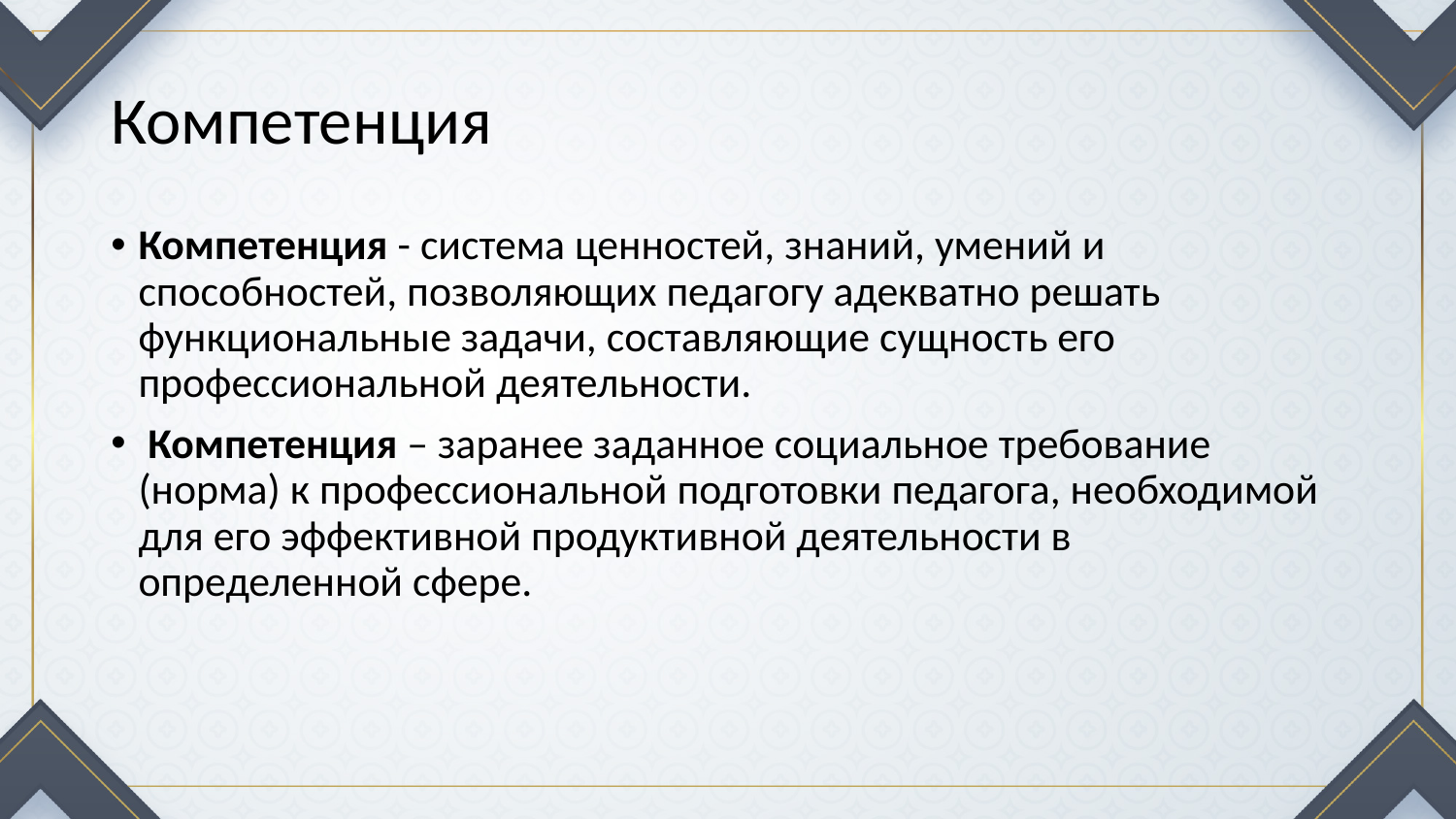

# Компетенция
Компетенция - система ценностей, знаний, умений и способностей, позволяющих педагогу адекватно решать функциональные задачи, составляющие сущность его профессиональной деятельности.
 Компетенция – заранее заданное социальное требование (норма) к профессиональной подготовки педагога, необходимой для его эффективной продуктивной деятельности в определенной сфере.